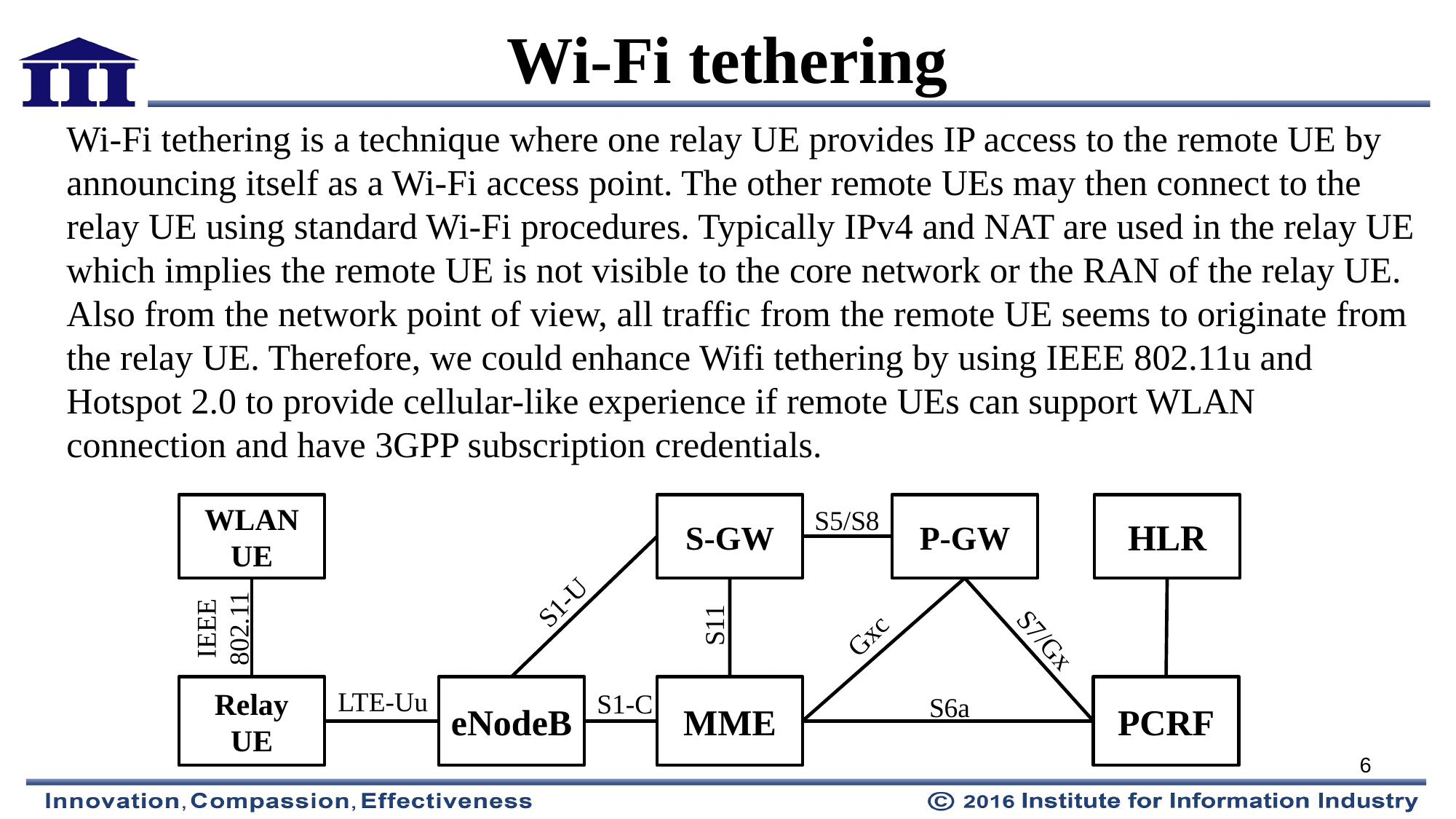

# Wi-Fi tethering
Wi-Fi tethering is a technique where one relay UE provides IP access to the remote UE by announcing itself as a Wi-Fi access point. The other remote UEs may then connect to the relay UE using standard Wi-Fi procedures. Typically IPv4 and NAT are used in the relay UE which implies the remote UE is not visible to the core network or the RAN of the relay UE. Also from the network point of view, all traffic from the remote UE seems to originate from the relay UE. Therefore, we could enhance Wifi tethering by using IEEE 802.11u and Hotspot 2.0 to provide cellular-like experience if remote UEs can support WLAN connection and have 3GPP subscription credentials.

WLAN UE
S-GW
P-GW
HLR
S5/S8
S1-U
IEEE 802.11
S11
S7/Gx
Gxc
Relay UE
eNodeB
MME
PCRF
LTE-Uu
S1-C
S6a
6